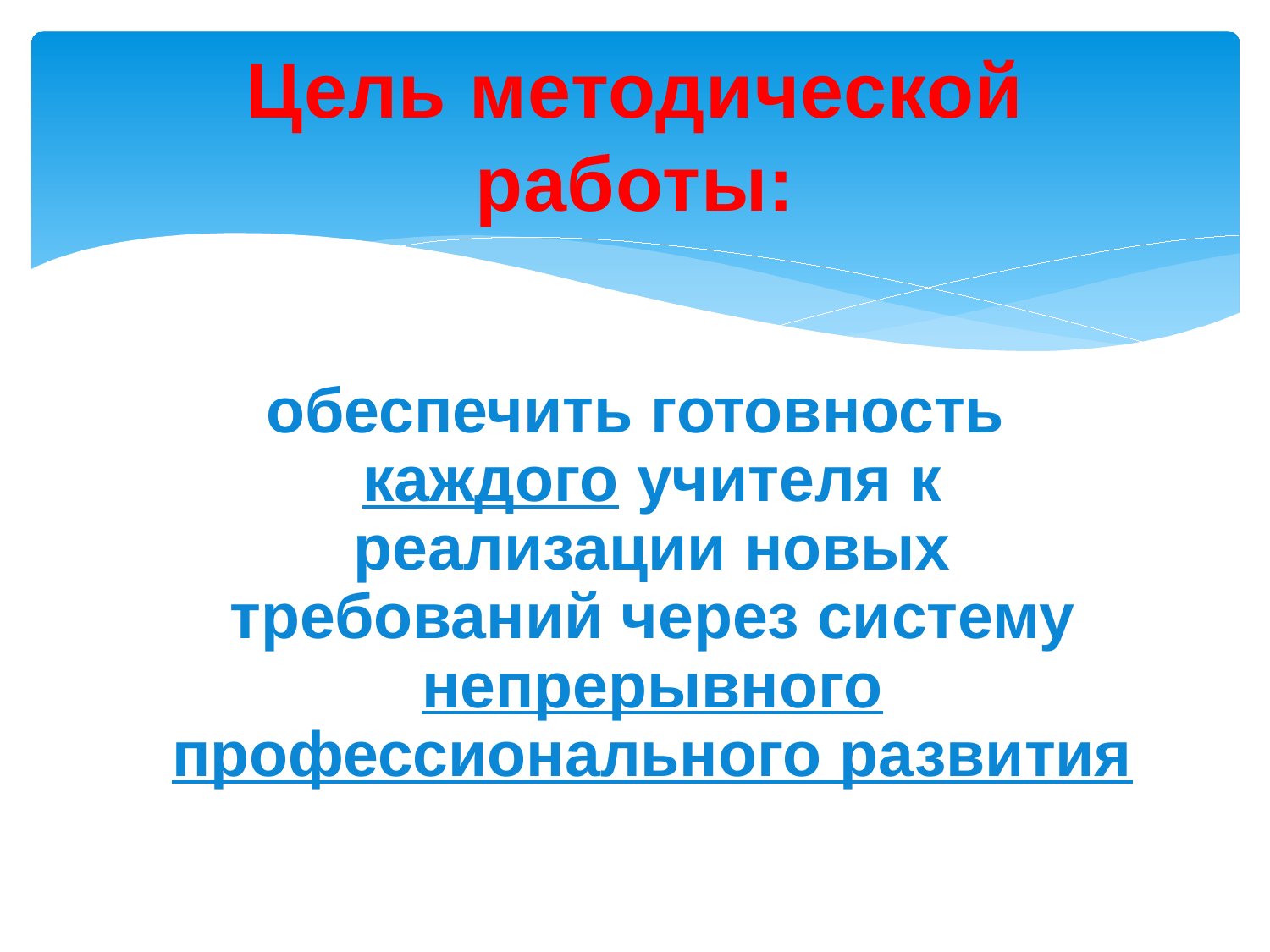

# Цель методической работы:
обеспечить готовность каждого учителя к реализации новых требований через систему непрерывного профессионального развития